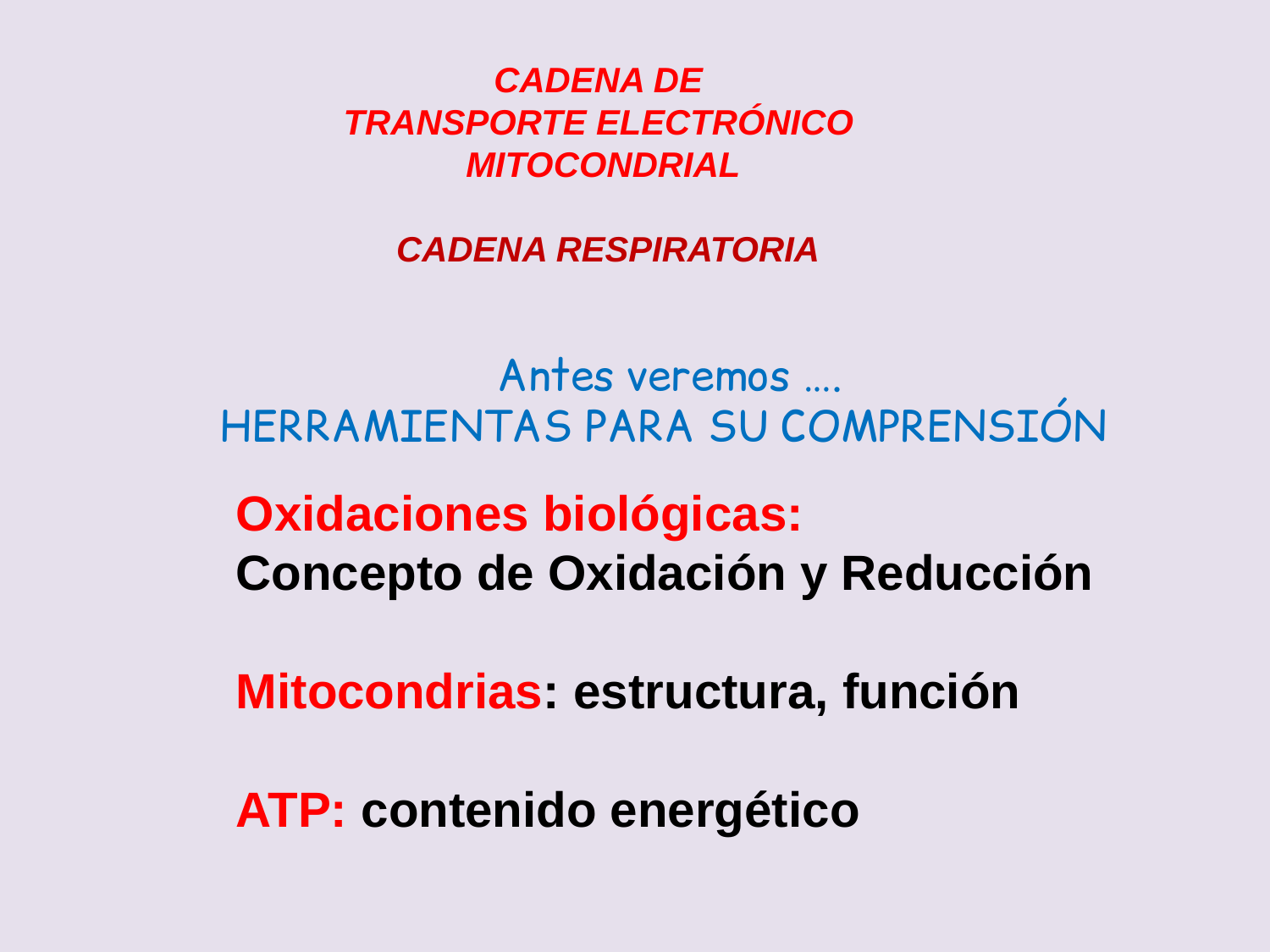

CADENA DE
TRANSPORTE ELECTRÓNICO
MITOCONDRIAL

 CADENA RESPIRATORIA

Antes veremos ….
HERRAMIENTAS PARA SU COMPRENSIÓN

Oxidaciones biológicas:
Concepto de Oxidación y Reducción

Mitocondrias: estructura, función

ATP: contenido energético